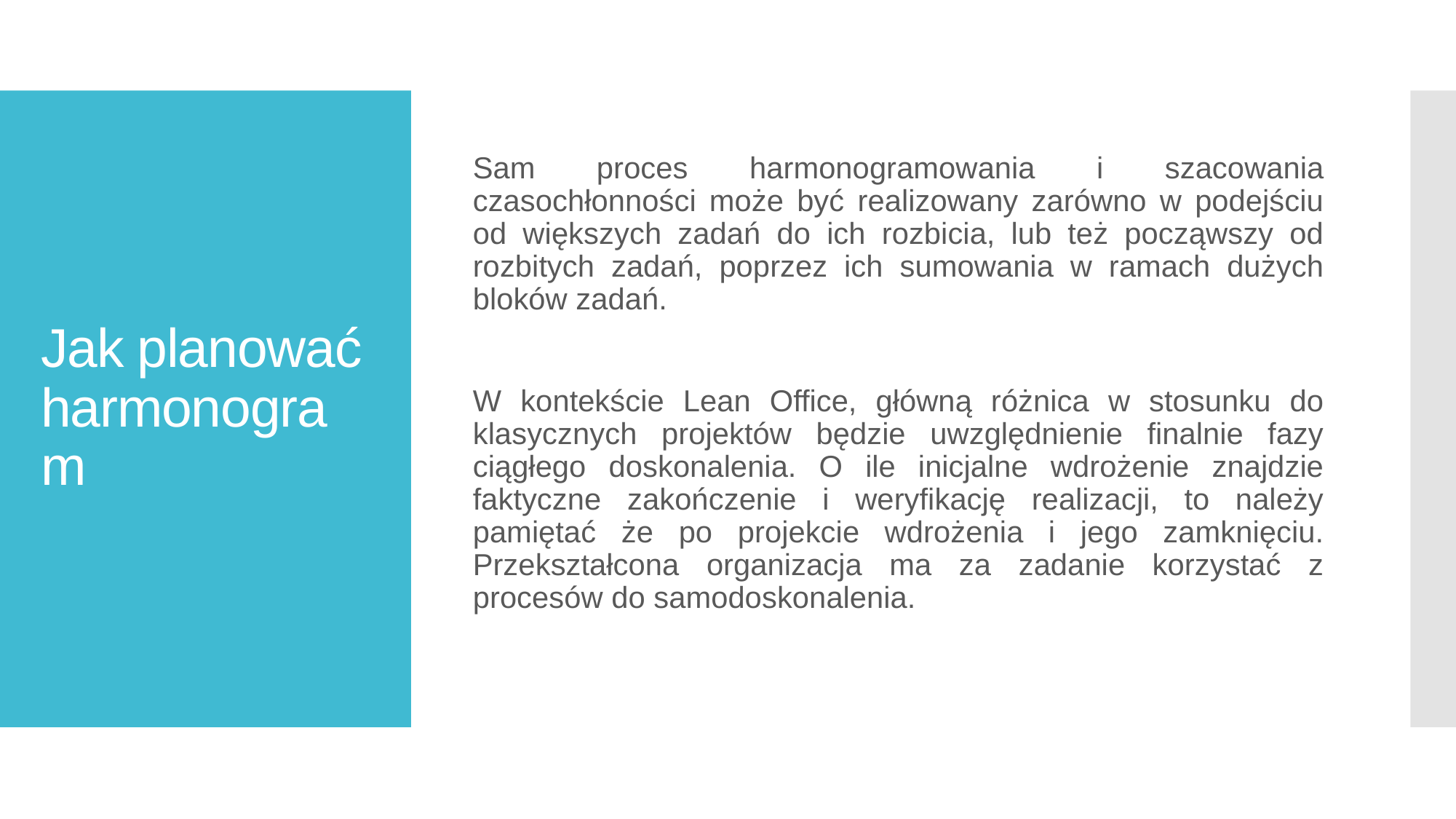

Sam proces harmonogramowania i szacowania czasochłonności może być realizowany zarówno w podejściu od większych zadań do ich rozbicia, lub też począwszy od rozbitych zadań, poprzez ich sumowania w ramach dużych bloków zadań.

W kontekście Lean Office, główną różnica w stosunku do klasycznych projektów będzie uwzględnienie finalnie fazy ciągłego doskonalenia. O ile inicjalne wdrożenie znajdzie faktyczne zakończenie i weryfikację realizacji, to należy pamiętać że po projekcie wdrożenia i jego zamknięciu. Przekształcona organizacja ma za zadanie korzystać z procesów do samodoskonalenia.

# Jak planować harmonogram